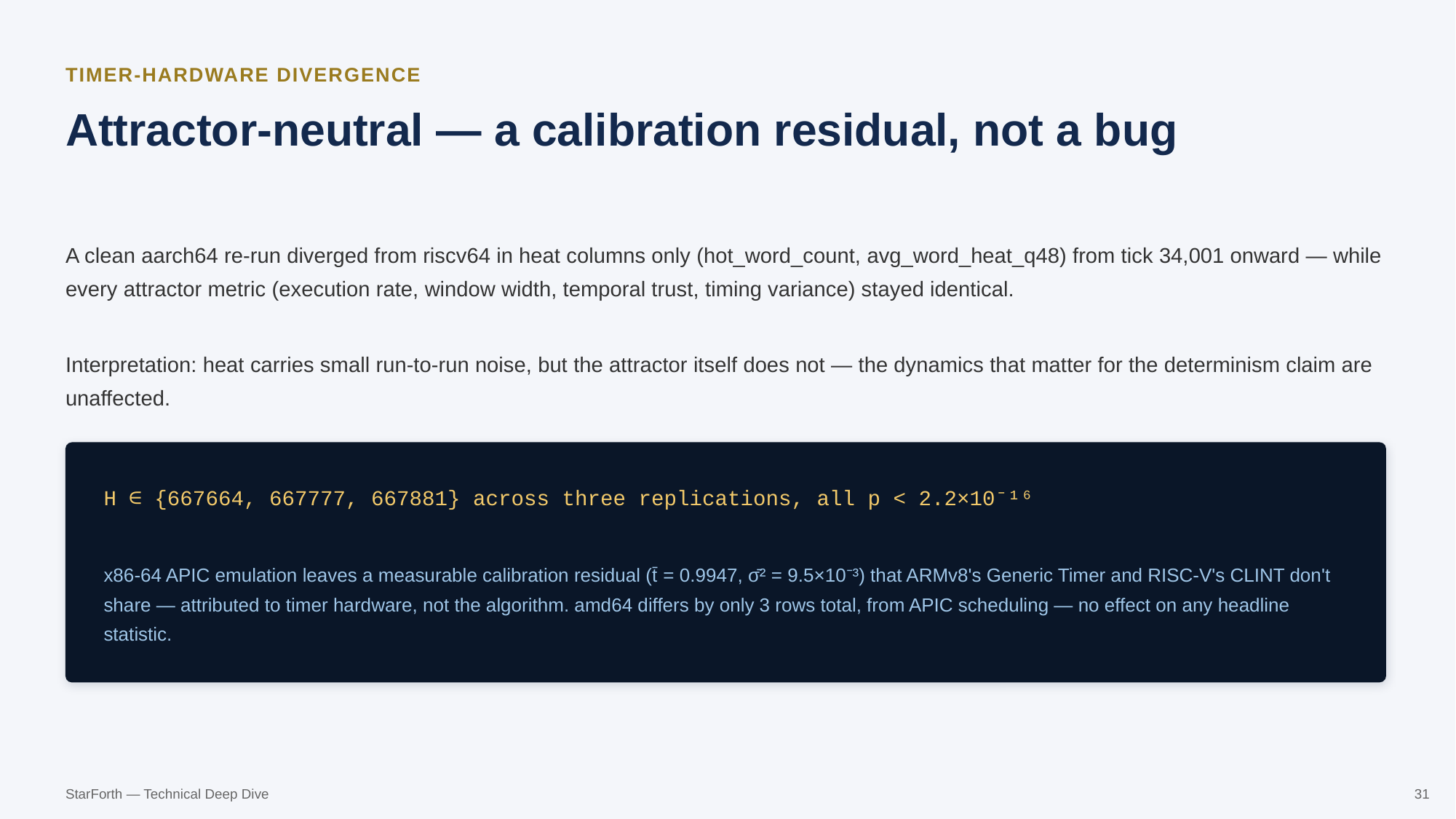

TIMER-HARDWARE DIVERGENCE
Attractor-neutral — a calibration residual, not a bug
A clean aarch64 re-run diverged from riscv64 in heat columns only (hot_word_count, avg_word_heat_q48) from tick 34,001 onward — while every attractor metric (execution rate, window width, temporal trust, timing variance) stayed identical.
Interpretation: heat carries small run-to-run noise, but the attractor itself does not — the dynamics that matter for the determinism claim are unaffected.

H ∈ {667664, 667777, 667881} across three replications, all p < 2.2×10⁻¹⁶
x86-64 APIC emulation leaves a measurable calibration residual (t̄ = 0.9947, σ̄² = 9.5×10⁻³) that ARMv8's Generic Timer and RISC-V's CLINT don't share — attributed to timer hardware, not the algorithm. amd64 differs by only 3 rows total, from APIC scheduling — no effect on any headline statistic.
StarForth — Technical Deep Dive
31